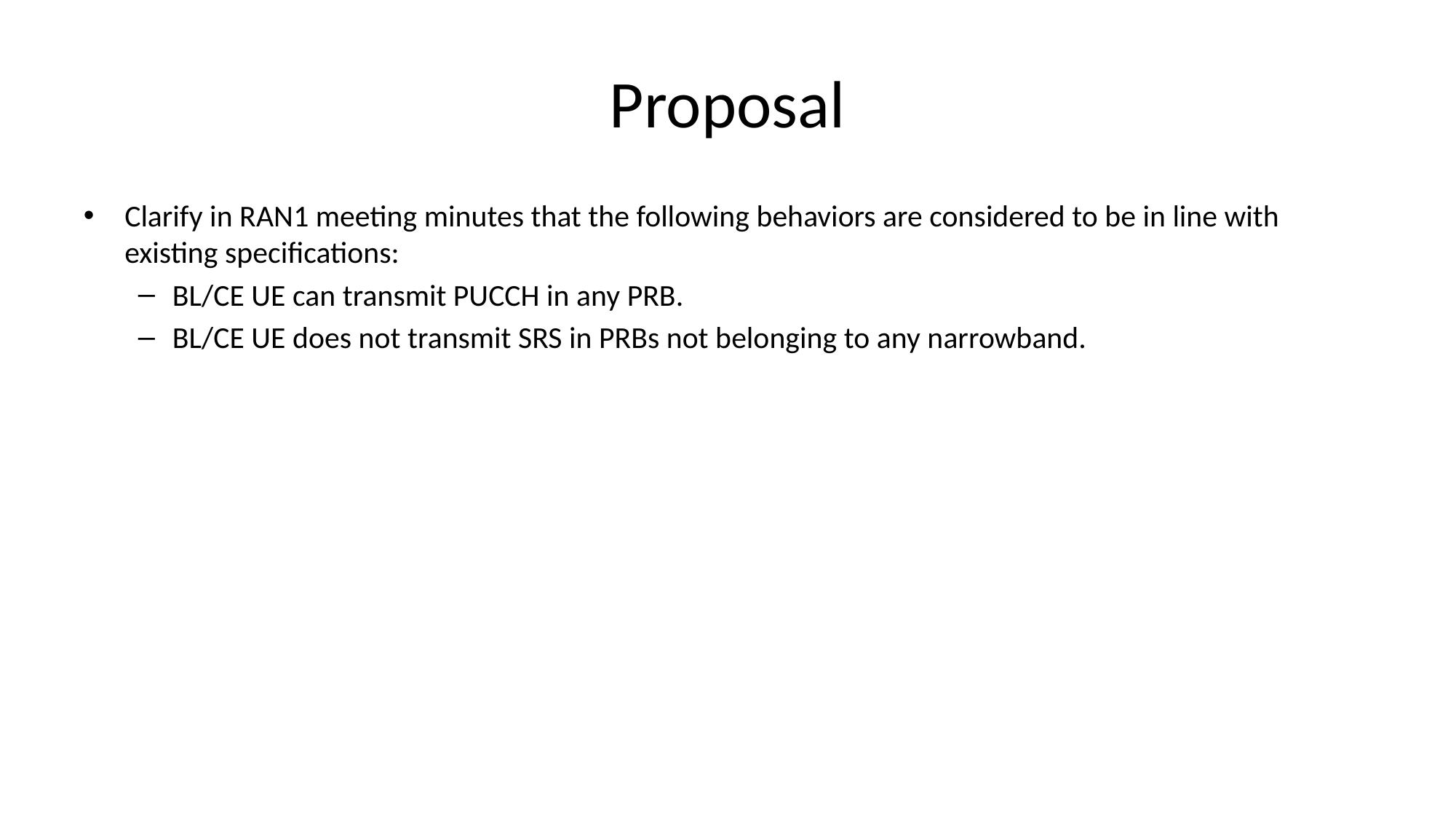

# Proposal
Clarify in RAN1 meeting minutes that the following behaviors are considered to be in line with existing specifications:
BL/CE UE can transmit PUCCH in any PRB.
BL/CE UE does not transmit SRS in PRBs not belonging to any narrowband.